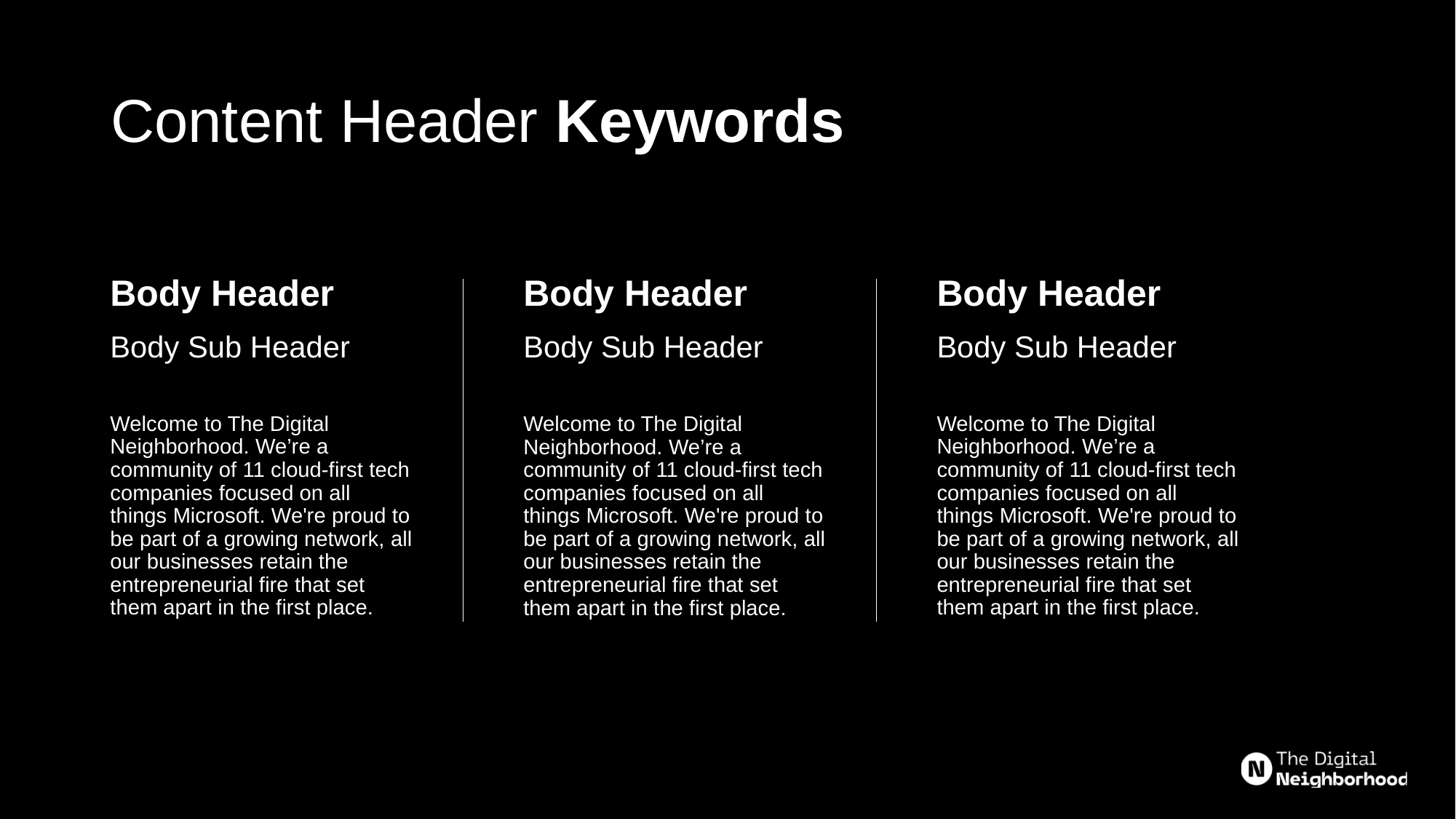

# Content Header Keywords
Body Header
Body Header
Body Header
Body Sub Header
Body Sub Header

Body Sub Header

Welcome to The Digital Neighborhood. We’re a community of 11 cloud-first tech companies focused on all things Microsoft. We're proud to be part of a growing network, all our businesses retain the entrepreneurial fire that set them apart in the first place.
Welcome to The Digital Neighborhood. We’re a community of 11 cloud-first tech companies focused on all things Microsoft. We're proud to be part of a growing network, all our businesses retain the entrepreneurial fire that set them apart in the first place.
Welcome to The Digital Neighborhood. We’re a community of 11 cloud-first tech companies focused on all things Microsoft. We're proud to be part of a growing network, all our businesses retain the entrepreneurial fire that set them apart in the first place.